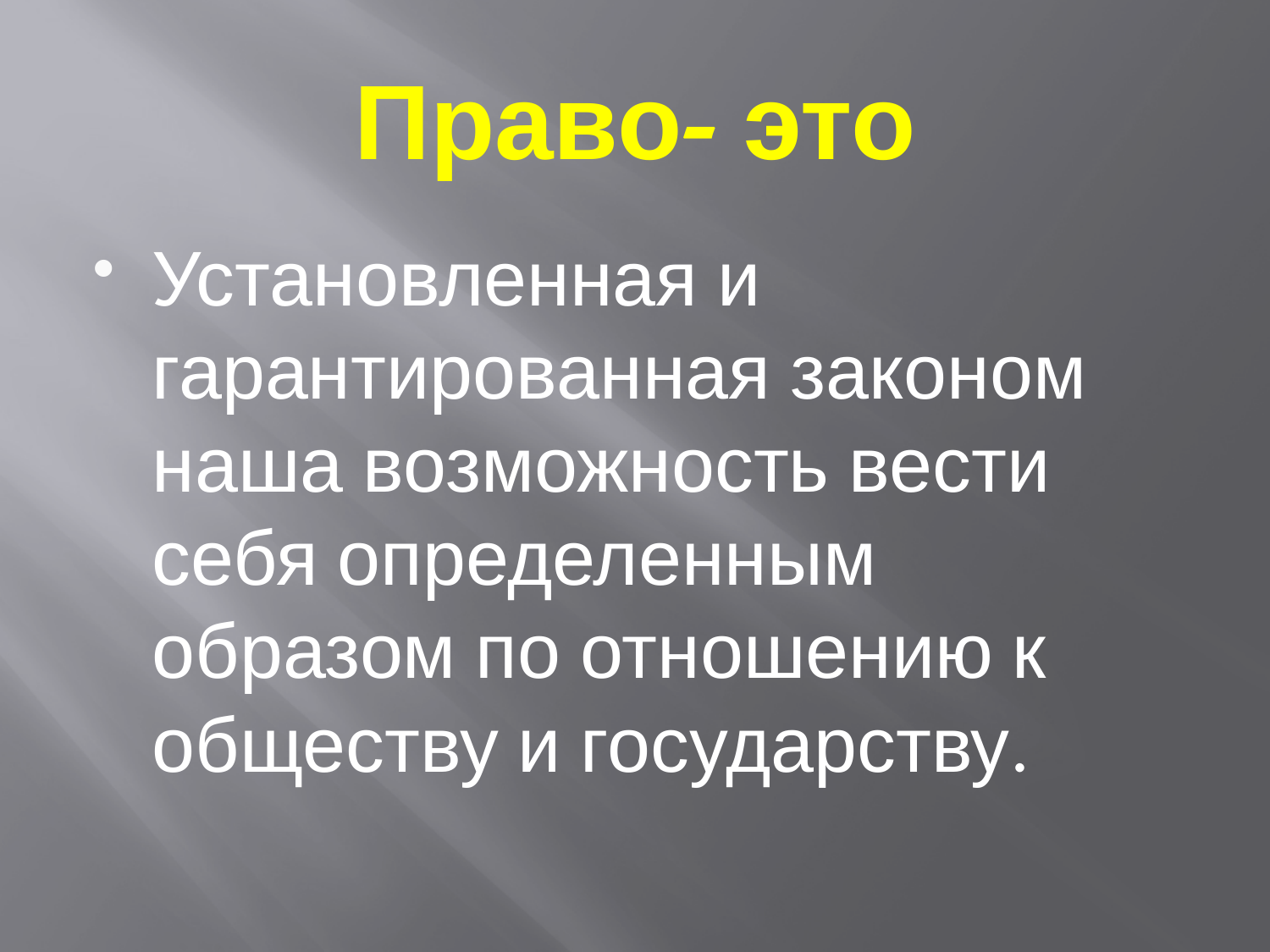

# Право- это
Установленная и гарантированная законом наша возможность вести себя определенным образом по отношению к обществу и государству.